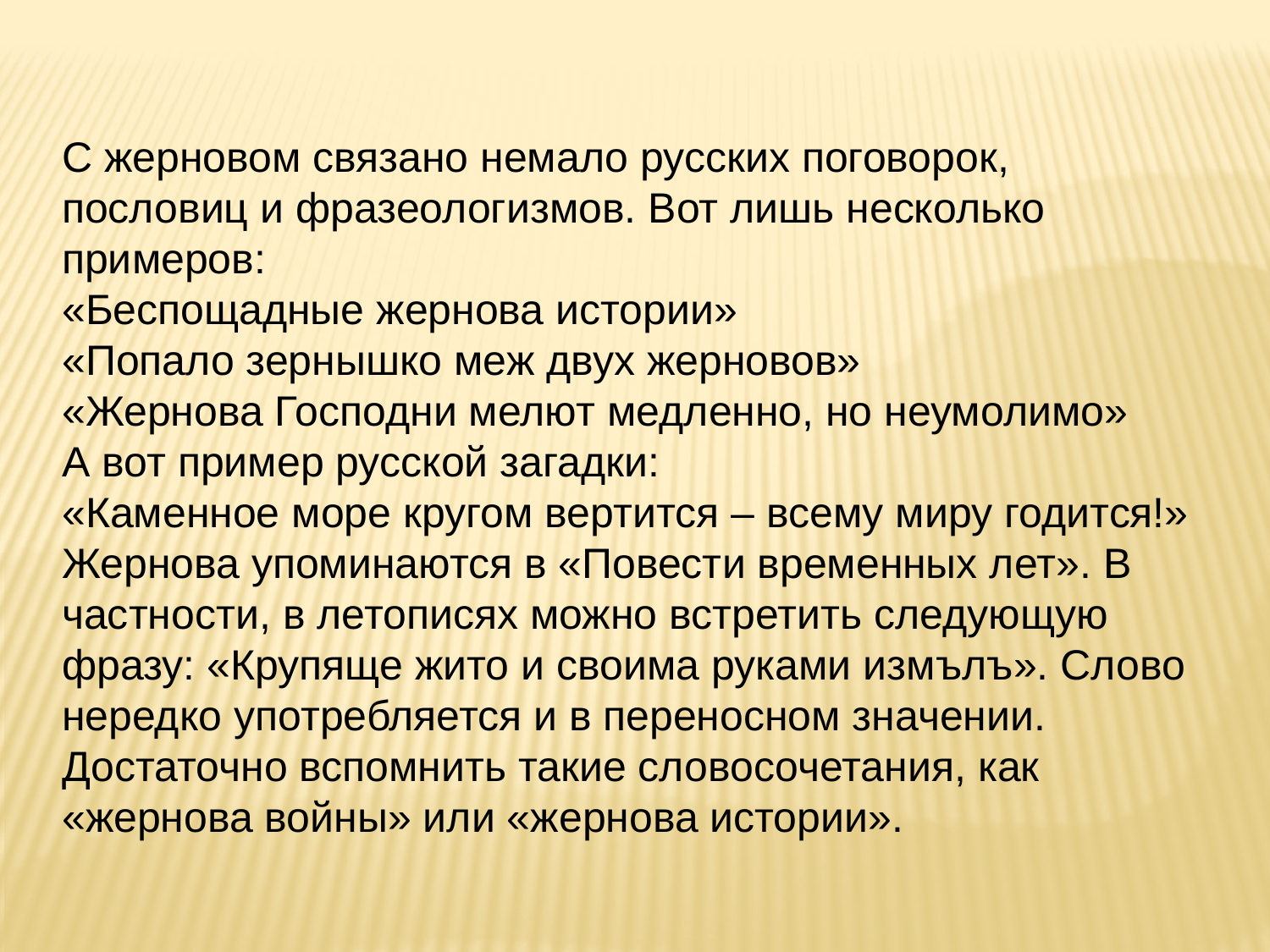

С жерновом связано немало русских поговорок, пословиц и фразеологизмов. Вот лишь несколько примеров:
«Беспощадные жернова истории»
«Попало зернышко меж двух жерновов»
«Жернова Господни мелют медленно, но неумолимо»
А вот пример русской загадки:
«Каменное море кругом вертится – всему миру годится!»
Жернова упоминаются в «Повести временных лет». В частности, в летописях можно встретить следующую фразу: «Крупяще жито и своима руками измълъ». Слово нередко употребляется и в переносном значении. Достаточно вспомнить такие словосочетания, как «жернова войны» или «жернова истории».